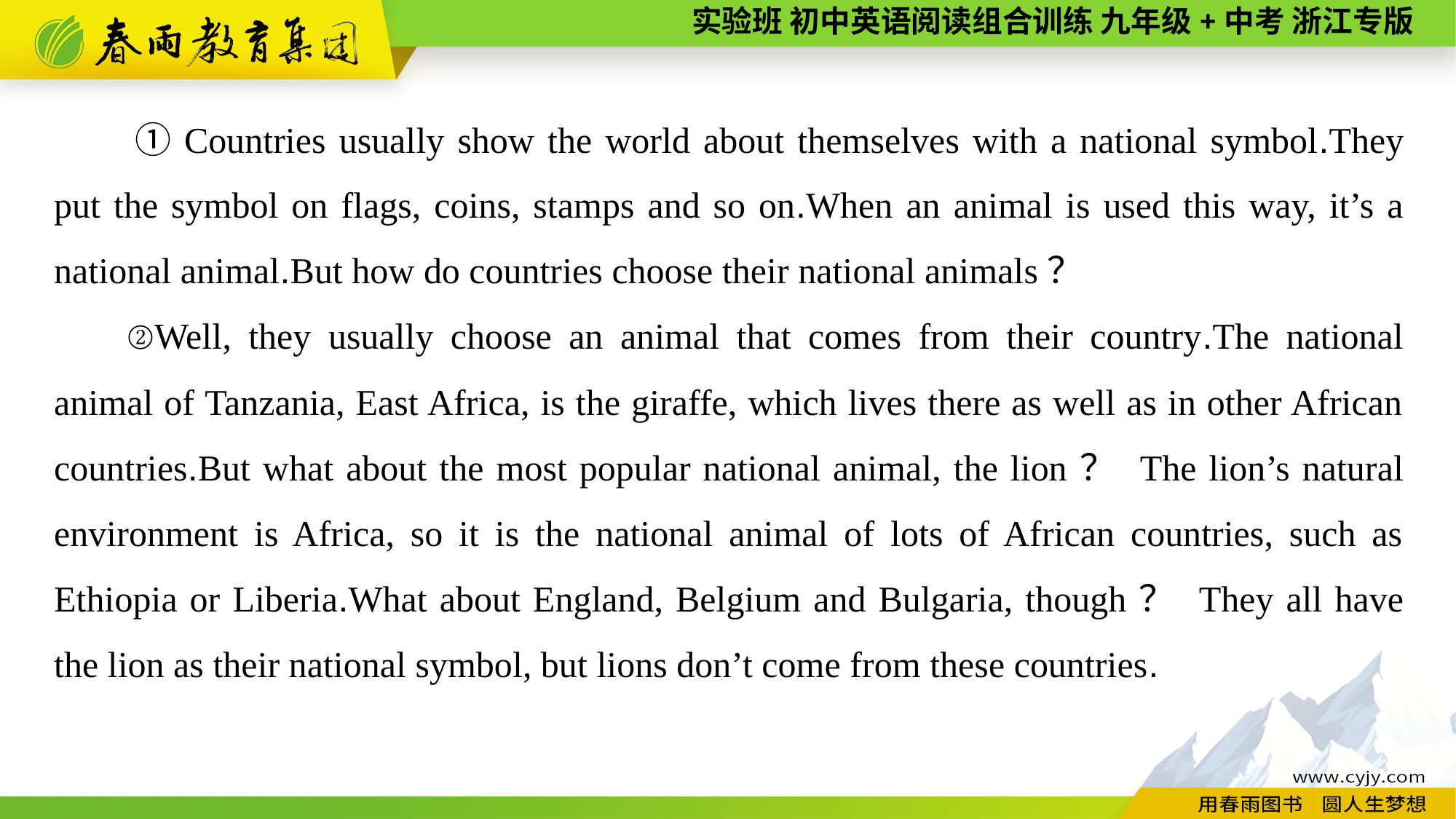

①Countries usually show the world about themselves with a national symbol.They put the symbol on flags, coins, stamps and so on.When an animal is used this way, it’s a national animal.But how do countries choose their national animals？
②Well, they usually choose an animal that comes from their country.The national animal of Tanzania, East Africa, is the giraffe, which lives there as well as in other African countries.But what about the most popular national animal, the lion？ The lion’s natural environment is Africa, so it is the national animal of lots of African countries, such as Ethiopia or Liberia.What about England, Belgium and Bulgaria, though？ They all have the lion as their national symbol, but lions don’t come from these countries.